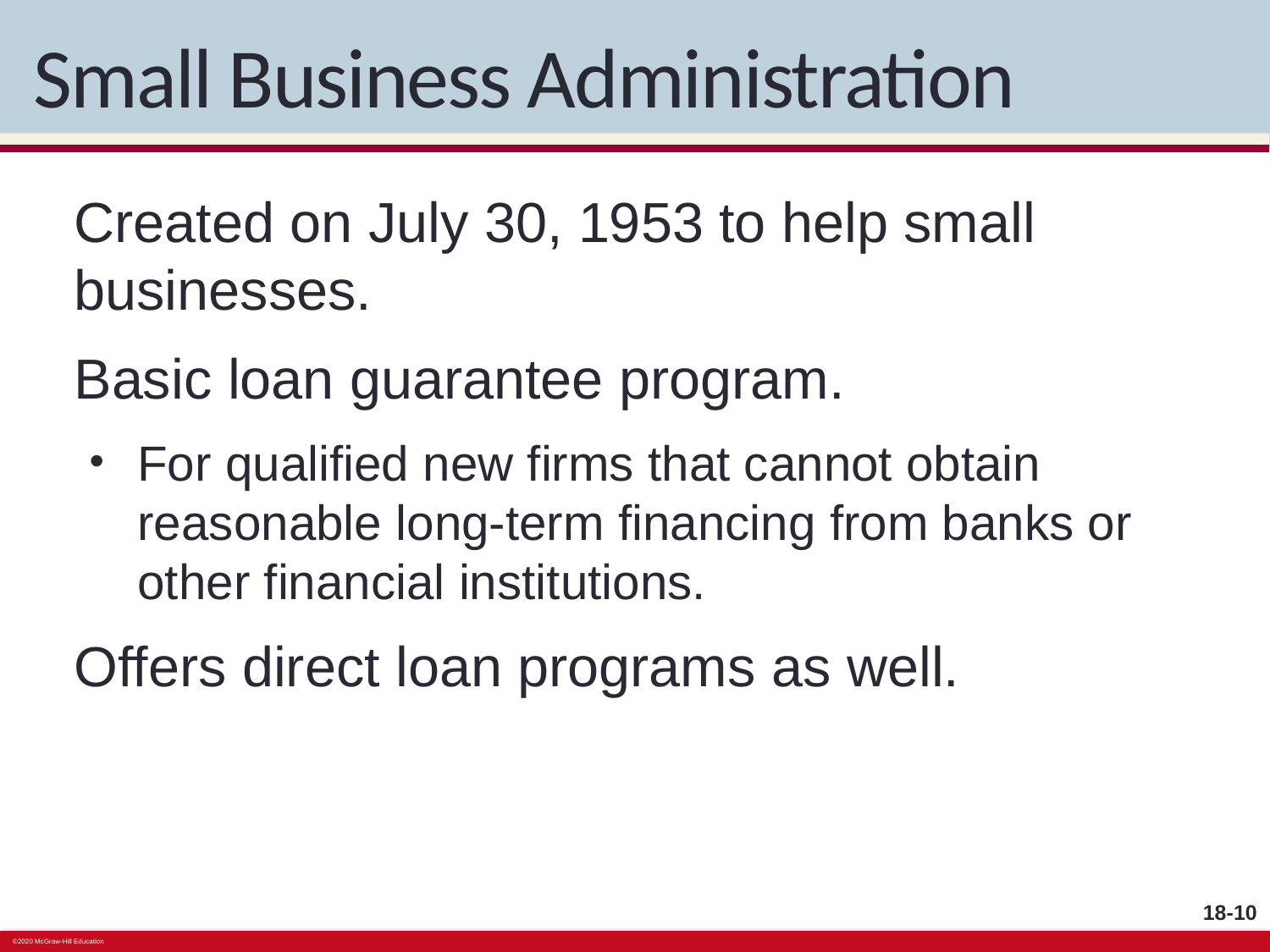

# Small Business Administration
Created on July 30, 1953 to help small businesses.
Basic loan guarantee program.
For qualified new firms that cannot obtain reasonable long-term financing from banks or other financial institutions.
Offers direct loan programs as well.